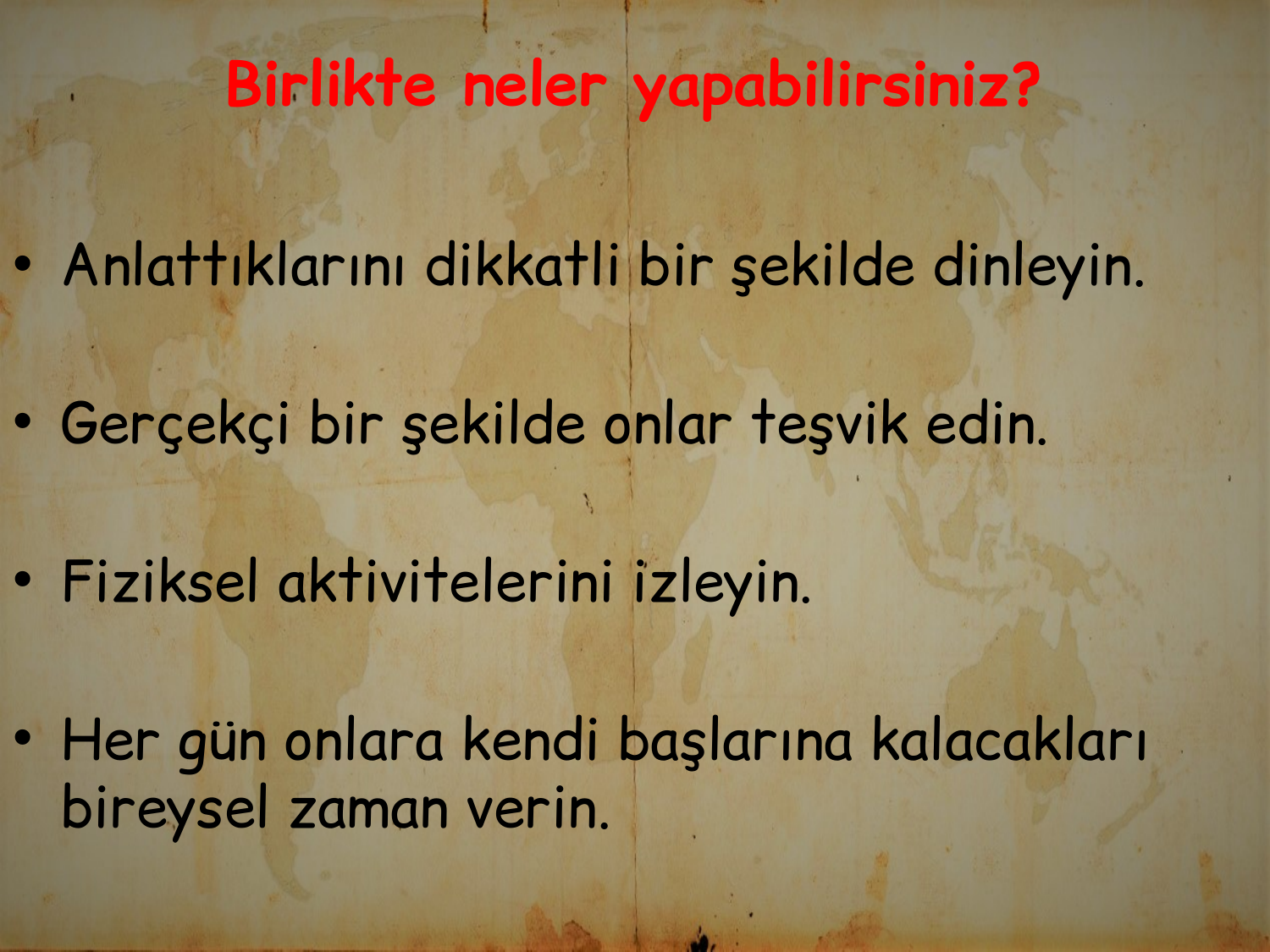

# Birlikte neler yapabilirsiniz?
Anlattıklarını dikkatli bir şekilde dinleyin.

Gerçekçi bir şekilde onlar teşvik edin.

Fiziksel aktivitelerini izleyin.

Her gün onlara kendi başlarına kalacakları bireysel zaman verin.